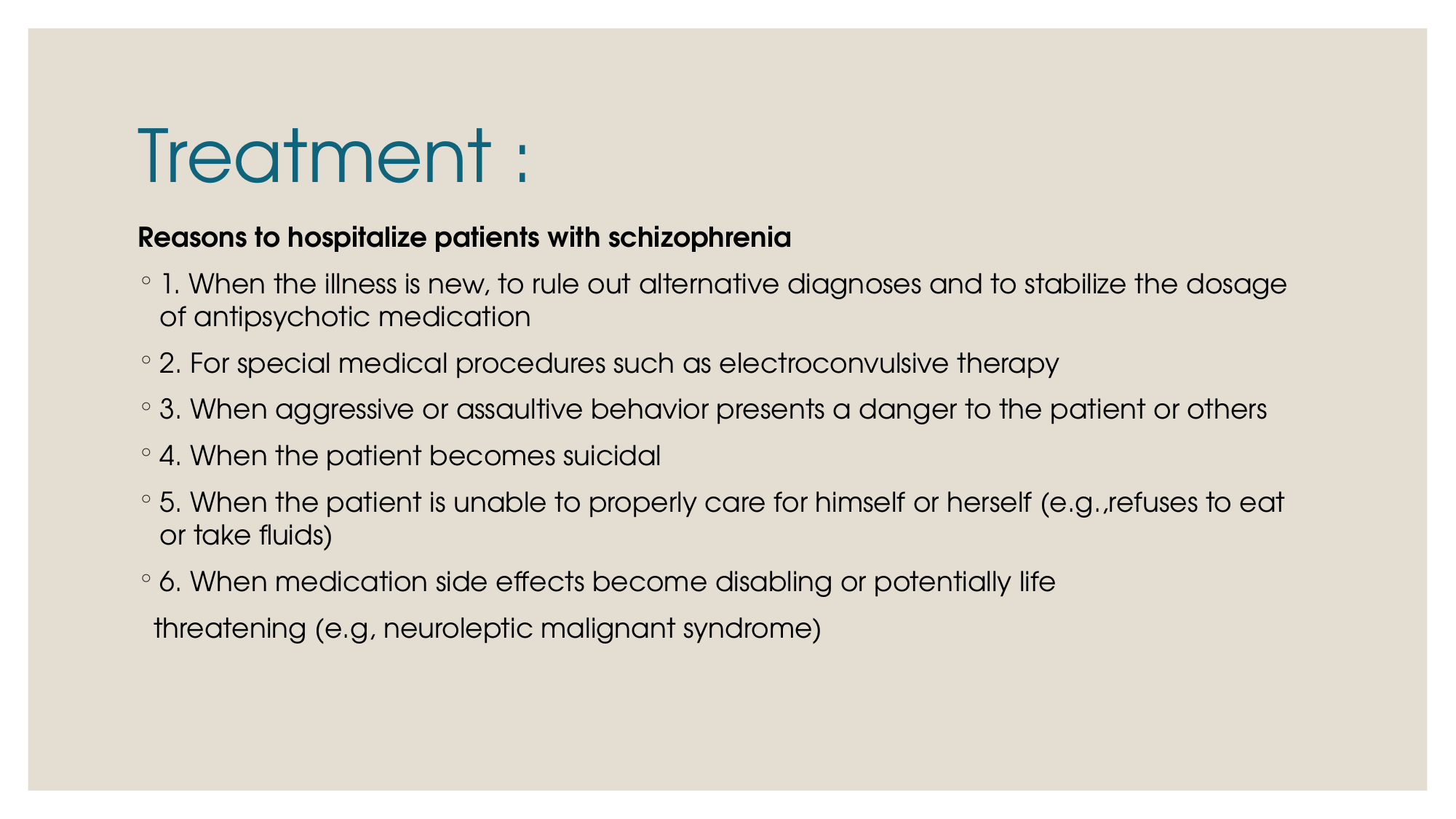

# Treatment :
Reasons to hospitalize patients with schizophrenia
1. When the illness is new, to rule out alternative diagnoses and to stabilize the dosage of antipsychotic medication
2. For special medical procedures such as electroconvulsive therapy
3. When aggressive or assaultive behavior presents a danger to the patient or others
4. When the patient becomes suicidal
5. When the patient is unable to properly care for himself or herself (e.g.,refuses to eat or take fluids)
6. When medication side effects become disabling or potentially life
  threatening (e.g, neuroleptic malignant syndrome)